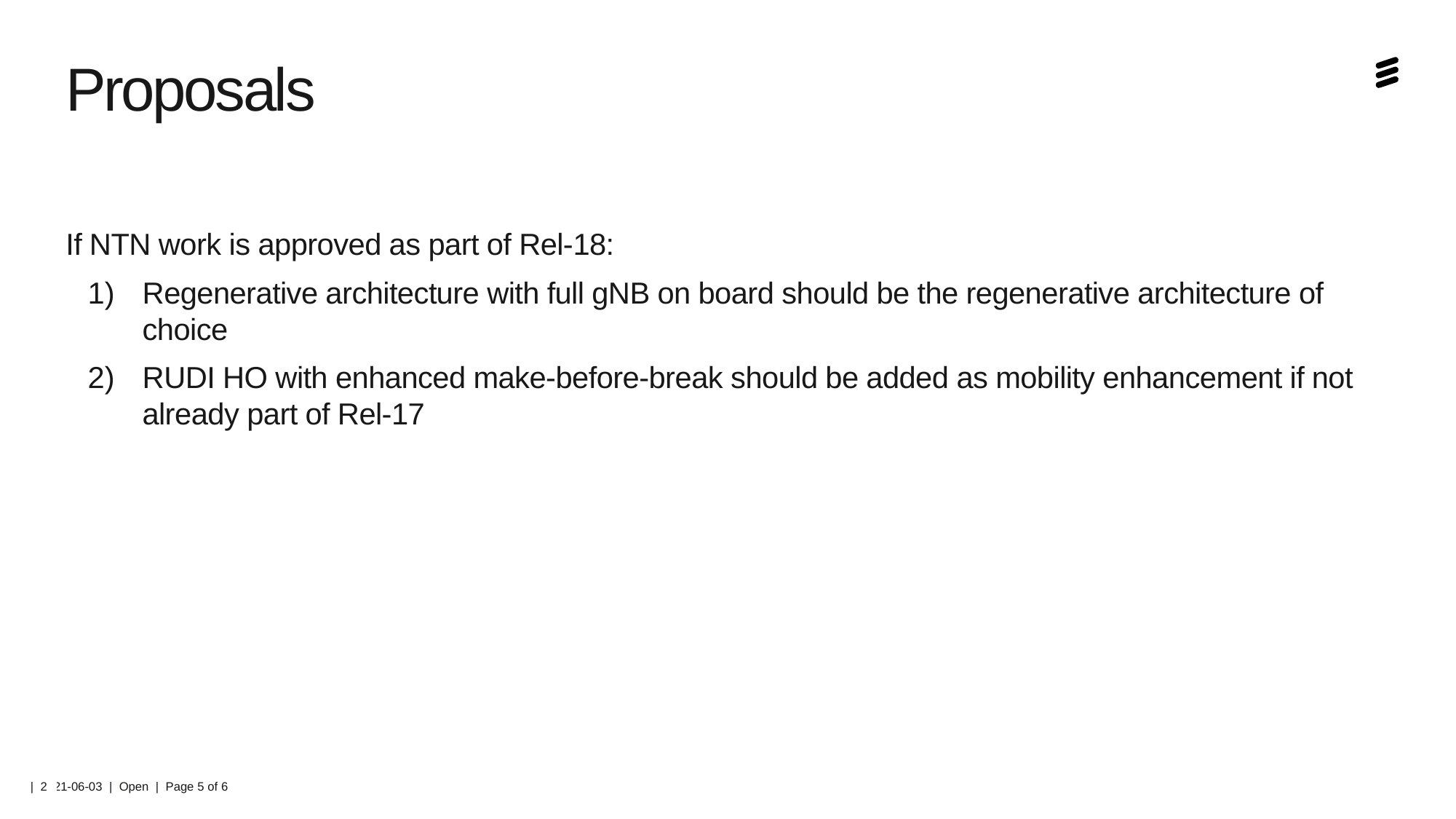

# Proposals
If NTN work is approved as part of Rel-18:
Regenerative architecture with full gNB on board should be the regenerative architecture of choice
RUDI HO with enhanced make-before-break should be added as mobility enhancement if not already part of Rel-17